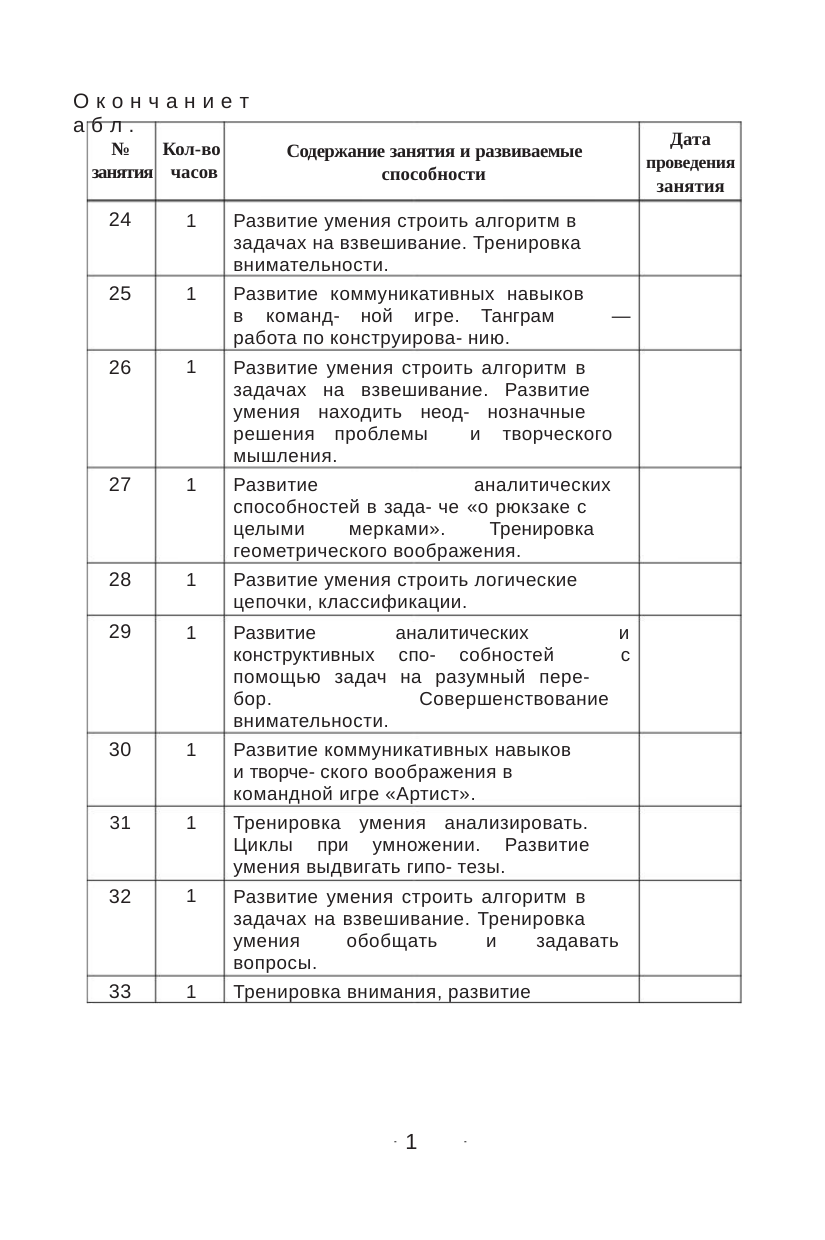

О к о н ч а н и е т
а б л .
4. Содержание учебной программы

Дата
проведения
занятия
№
Кол-во
Содержание занятия и развиваемые
способности
занятия часов
В 4-м классе в силу возрастных особенностей ребёнку
все ещё трудно долго удерживать внимание на
однотипных заданиях, поэтому занятия данного курса,
придерживаясь традиций курсов «РОСТ» для 1-го, 2-го 3-
го классов, построены по принципу «спирали», то есть
24
25
26
1
1
1
Развитие умения строить алгоритм в
задачах на взвешивание. Тренировка
внимательности.
Развитие коммуникативных навыков
последователь-
ность
заданий
разных
видов
в
команд- ной игре. Танграм
—
деятельности повторяется с небольшими вариациями на
каждом занятии, но сами задания различаются. При этом
работа по конструирова- нию.
Развитие умения строить алгоритм в
задачах на взвешивание. Развитие
умения находить неод- нозначные
соблюдается принцип доступности
увеличения сложно- сти.
и
постепенного
Основные формы деятельности:
решения проблемы
мышления.
и
творческого
—динамические — развитие мелкой моторики пальцев
рук; физи- ческие упражнения (зарядка)
развитие
с
27
1
Развитие
аналитических
элементами актёрского мастерства
речевого аппарата; гимнастика для рук;
—познавательно-логические;
и
способностей в зада- че «о рюкзаке с
целыми мерками». Тренировка
геометрического воображения.
28
29
1
1
Развитие умения строить логические
цепочки, классификации.
—коммуникативные.
Динамические паузы позволяют создать положительный
эмоцио- нальный фон, повысить скорость психомоторных
процессов, развивают двигательные способности ребёнка.
Предлагается разыграть небольшую сценку, этим
приобретается начальный навык сценического
мастерства. В курсе систематически предлагаются
задания как на развитие непо- средственно речевых
органов — языка, губ и т. п., так и на развитие мел- кой
моторики пальцев рук. Это задания, предлагающие
раскрасить, за-
Развитие
конструктивных спо- собностей
аналитических
и
с
помощью задач на разумный пере-
бор.
Совершенствование
внимательности.
30
31
32
1
1
1
Развитие коммуникативных навыков
и творче- ского воображения в
командной игре «Артист».
Тренировка умения анализировать.
Циклы при умножении. Развитие
умения выдвигать гипо- тезы.
штриховать, пройти лабиринт и т. п.
В 4-м классе возрастает нагрузка на руки, связанная с
увеличением письменных заданий. При длительной
работе пальцы рук учащихся ну- ждаются в специальной
гимнастике. С этой целью предлагаются упраж- нения,
которые увеличат подвижность и силу рук и послужат
активным отдыхом для утомлённых пальцев.
Развитие умения строить алгоритм в
задачах на взвешивание. Тренировка
умения
обобщать
и
задавать
вопросы.
33
1
Тренировка внимания, развитие
задания
формируют
Познавательно-логические
универсальные учеб- ные действия, развивают внимание,
память, воображение, дают опыт поиска новых решений в
необычных ситуациях.
1
1